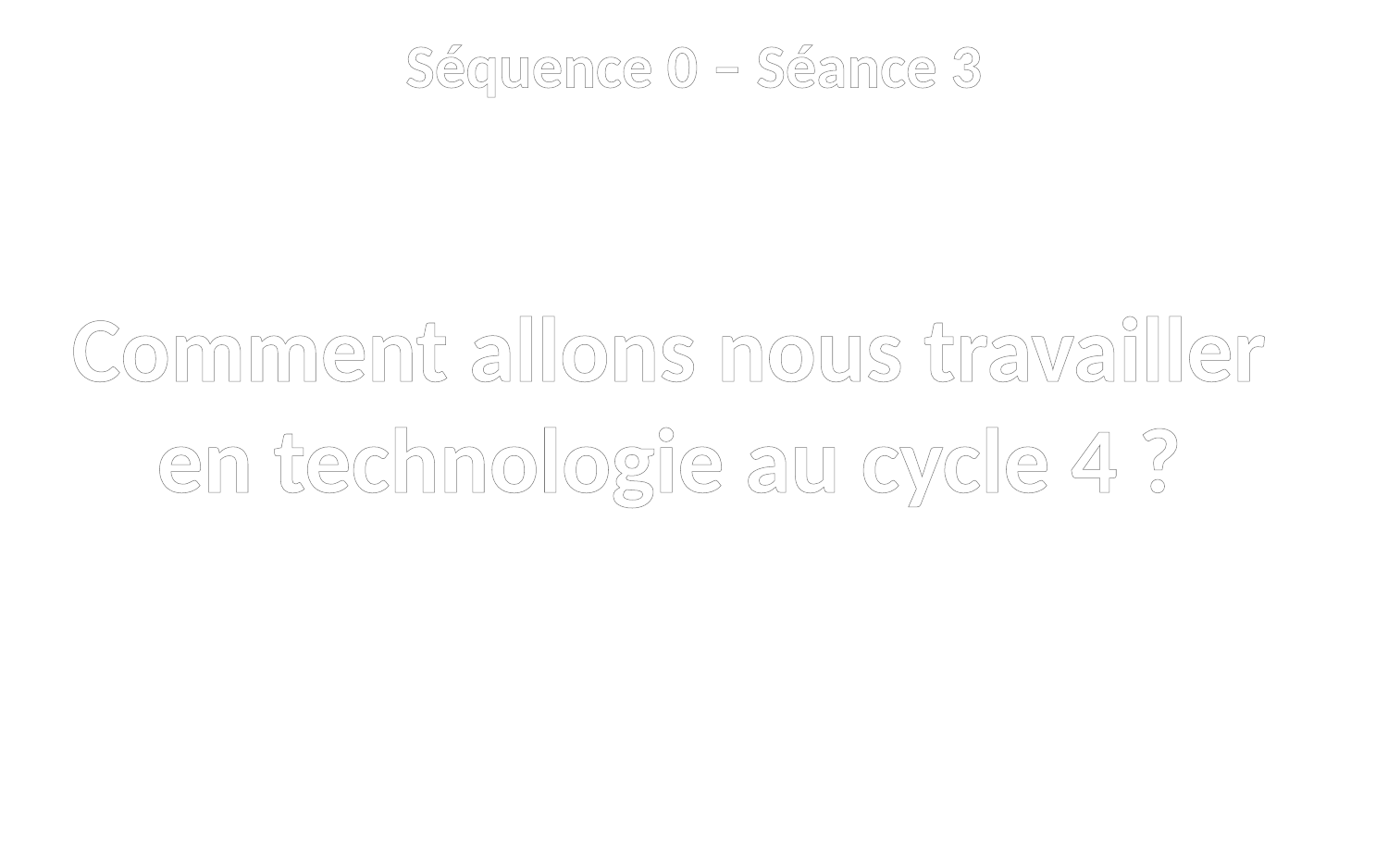

Séquence 0 – Séance 3
Comment allons nous travailler
en technologie au cycle 4 ?